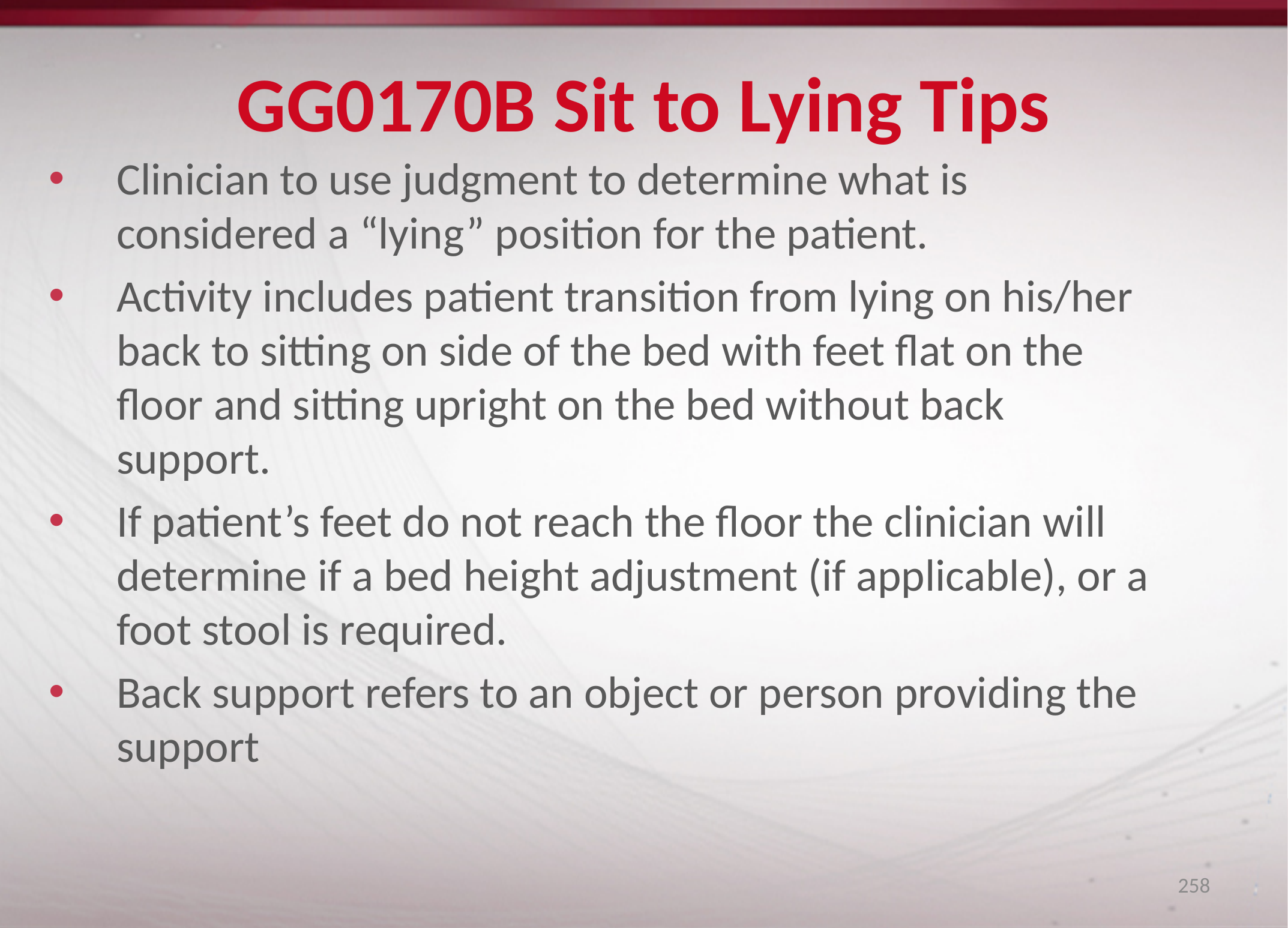

# GG0170B Sit to Lying Tips
Clinician to use judgment to determine what is considered a “lying” position for the patient.
Activity includes patient transition from lying on his/her back to sitting on side of the bed with feet flat on the floor and sitting upright on the bed without back support.
If patient’s feet do not reach the floor the clinician will determine if a bed height adjustment (if applicable), or a foot stool is required.
Back support refers to an object or person providing the support

258